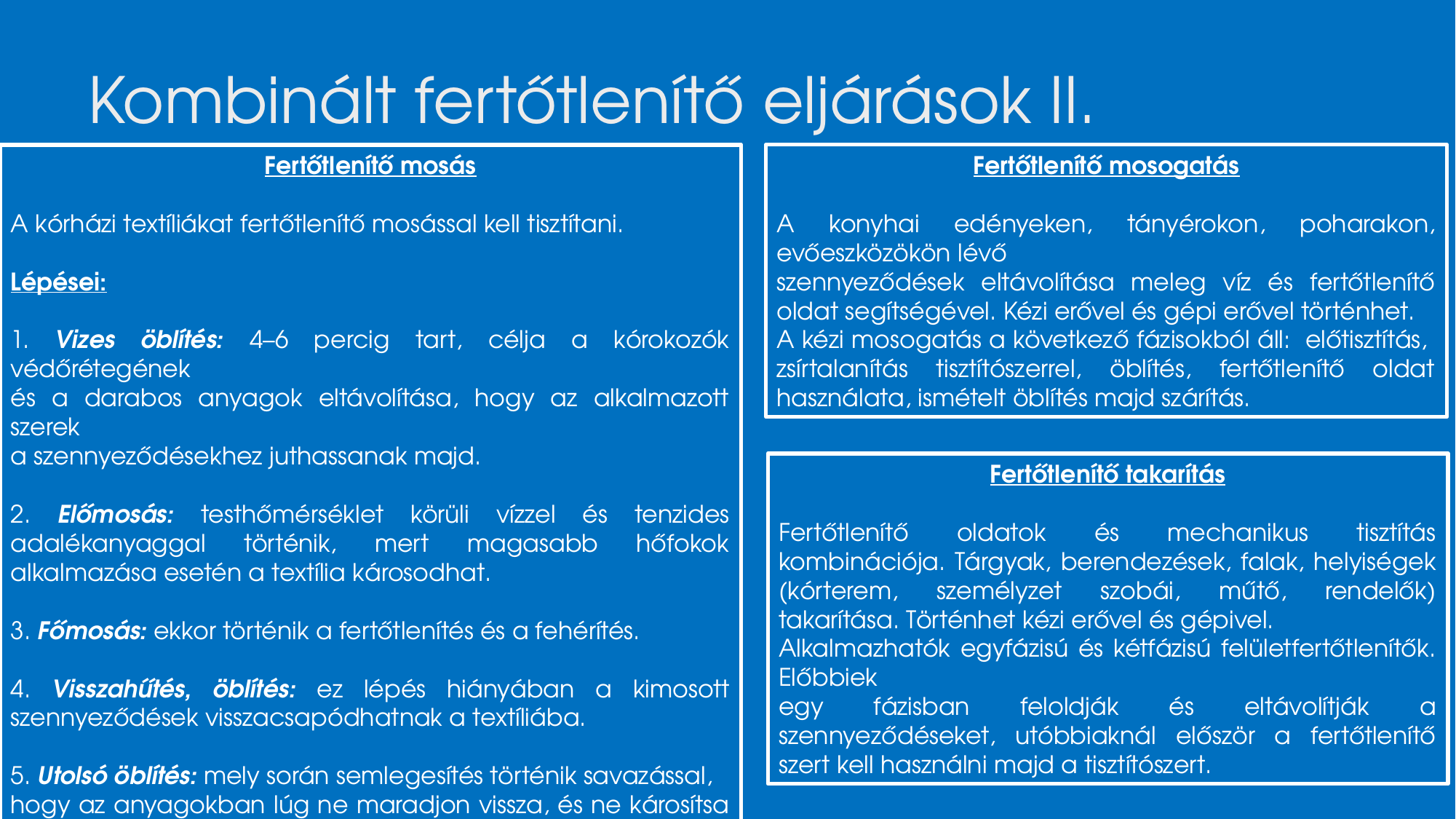

23
# Kombinált fertőtlenítő eljárások II.
Fertőtlenítő mosás

A kórházi textíliákat fertőtlenítő mosással kell tisztítani.

Lépései:

1. Vizes öblítés: 4–6 percig tart, célja a kórokozók védőrétegének
és a darabos anyagok eltávolítása, hogy az alkalmazott szerek
a szennyeződésekhez juthassanak majd.

2. Előmosás: testhőmérséklet körüli vízzel és tenzides adalékanyaggal történik, mert magasabb hőfokok alkalmazása esetén a textília károsodhat.

3. Főmosás: ekkor történik a fertőtlenítés és a fehérítés.

4. Visszahűtés, öblítés: ez lépés hiányában a kimosott szennyeződések visszacsapódhatnak a textíliába.

5. Utolsó öblítés: mely során semlegesítés történik savazással,
hogy az anyagokban lúg ne maradjon vissza, és ne károsítsa azt.
Fertőtlenítő mosogatás

A konyhai edényeken, tányérokon, poharakon, evőeszközökön lévő
szennyeződések eltávolítása meleg víz és fertőtlenítő oldat segítségével. Kézi erővel és gépi erővel történhet.
A kézi mosogatás a következő fázisokból áll:  előtisztítás,  zsírtalanítás tisztítószerrel, öblítés, fertőtlenítő oldat használata, ismételt öblítés majd szárítás.
Fertőtlenítő takarítás

Fertőtlenítő oldatok és mechanikus tisztítás kombinációja. Tárgyak, berendezések, falak, helyiségek (kórterem, személyzet szobái, műtő, rendelők) takarítása. Történhet kézi erővel és gépivel.
Alkalmazhatók egyfázisú és kétfázisú felületfertőtlenítők. Előbbiek
egy fázisban feloldják és eltávolítják a szennyeződéseket, utóbbiaknál először a fertőtlenítő szert kell használni majd a tisztítószert.